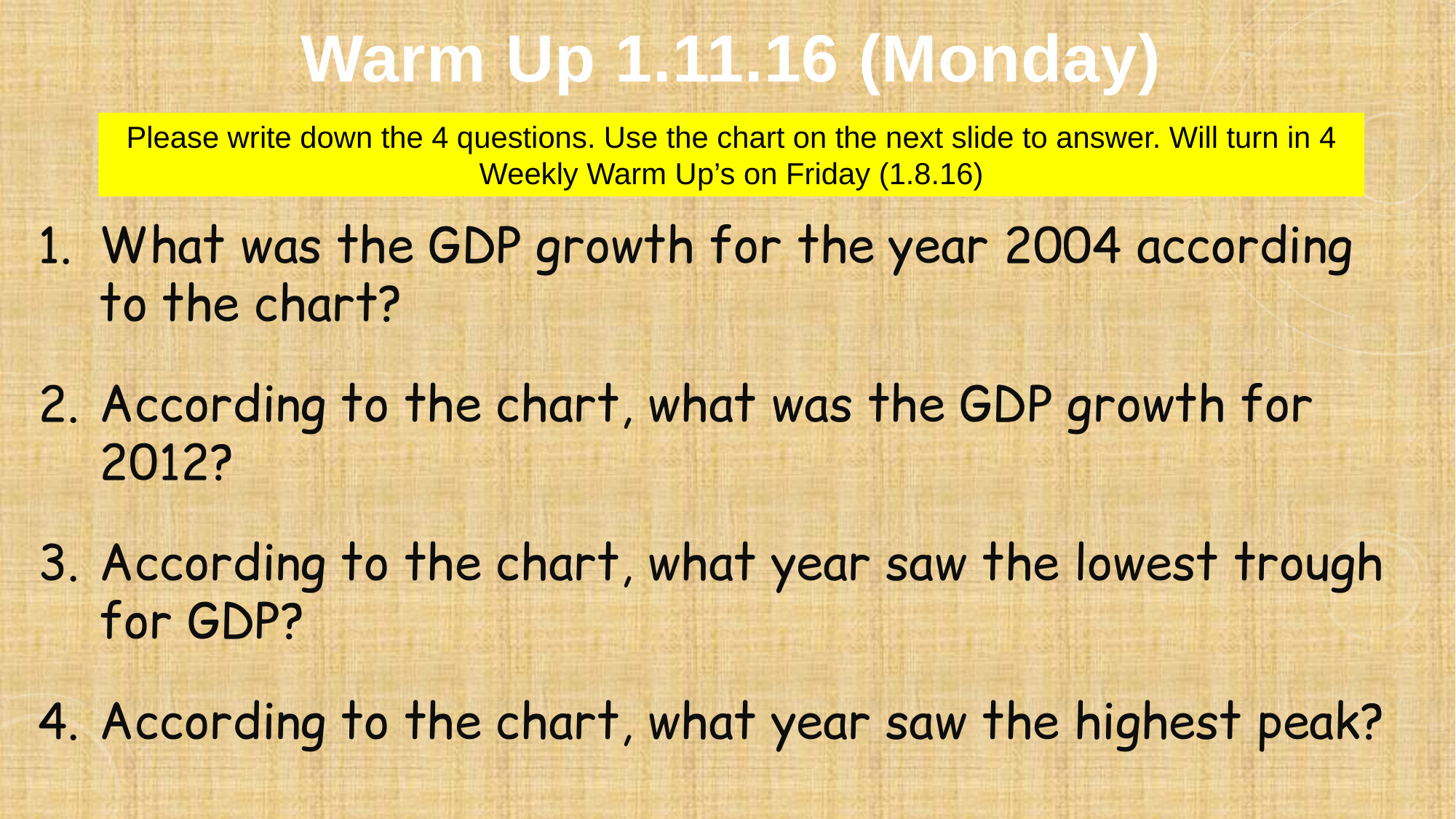

Warm Up 1.11.16 (Monday)
Please write down the 4 questions. Use the chart on the next slide to answer. Will turn in 4 Weekly Warm Up’s on Friday (1.8.16)
What was the GDP growth for the year 2004 according to the chart?
According to the chart, what was the GDP growth for 2012?
According to the chart, what year saw the lowest trough for GDP?
According to the chart, what year saw the highest peak?